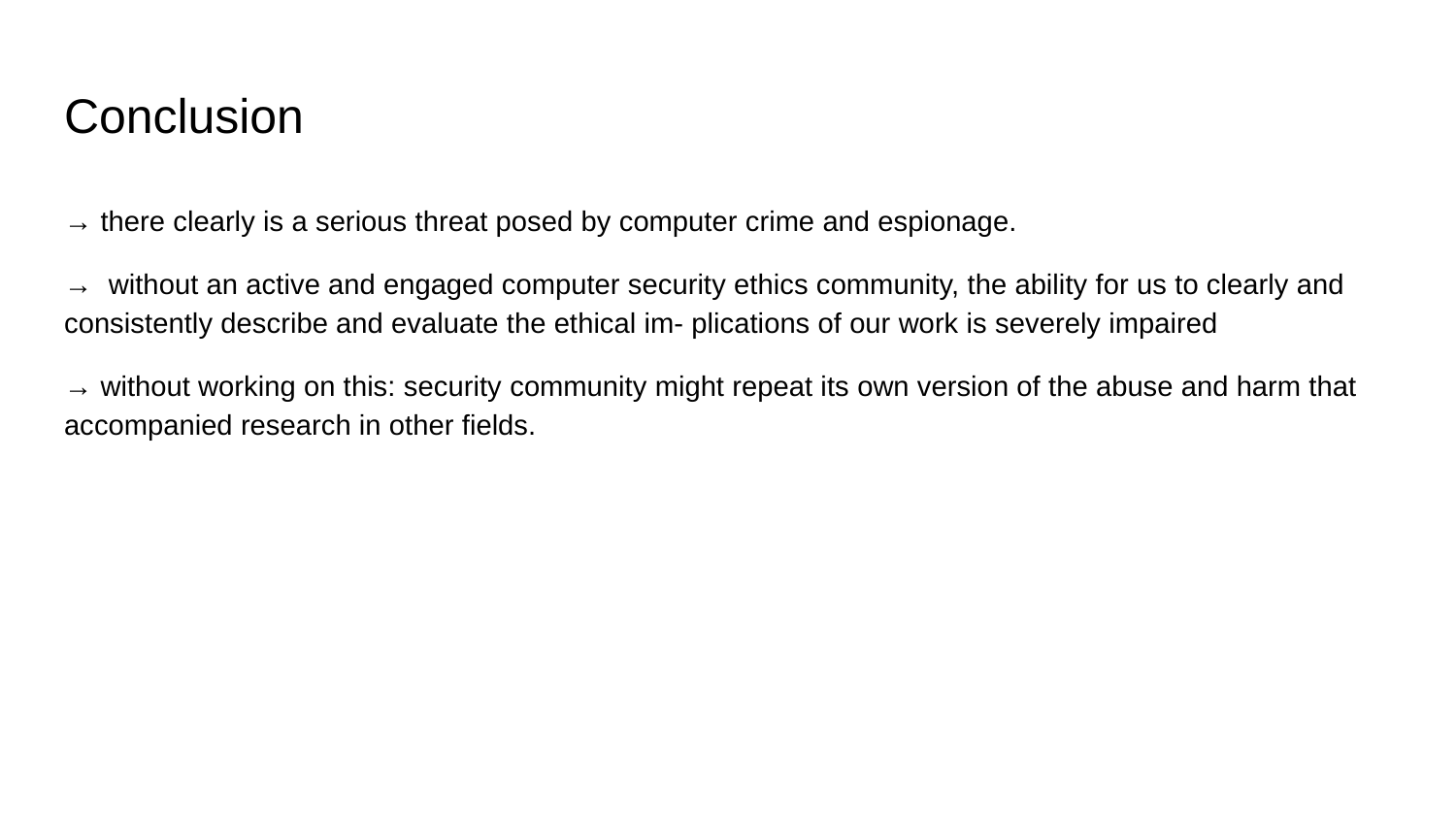

# Conclusion
→ there clearly is a serious threat posed by computer crime and espionage.
→  without an active and engaged computer security ethics community, the ability for us to clearly and consistently describe and evaluate the ethical im- plications of our work is severely impaired
→ without working on this: security community might repeat its own version of the abuse and harm that accompanied research in other fields.